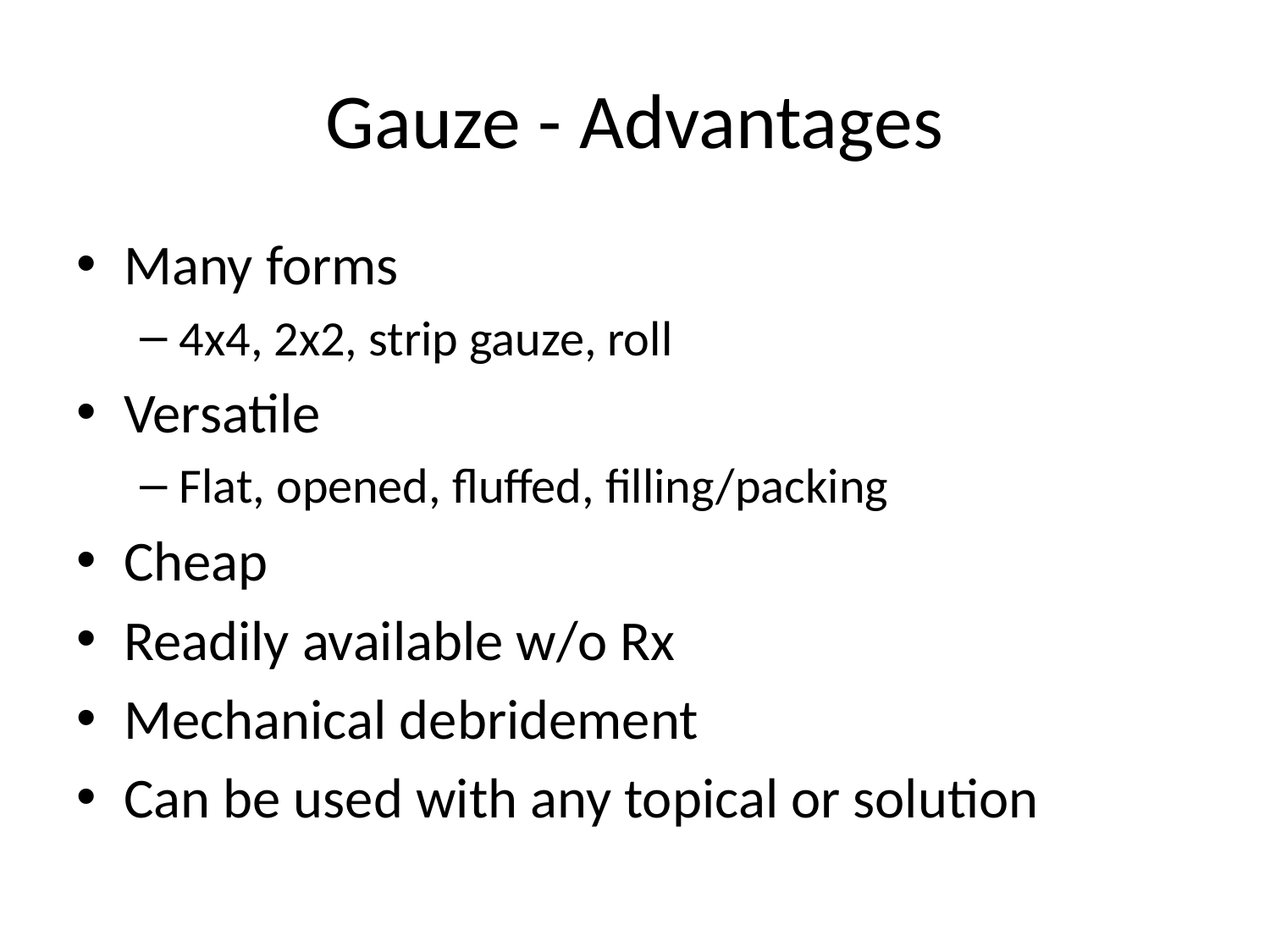

# Gauze - Advantages
Many forms
4x4, 2x2, strip gauze, roll
Versatile
Flat, opened, fluffed, filling/packing
Cheap
Readily available w/o Rx
Mechanical debridement
Can be used with any topical or solution